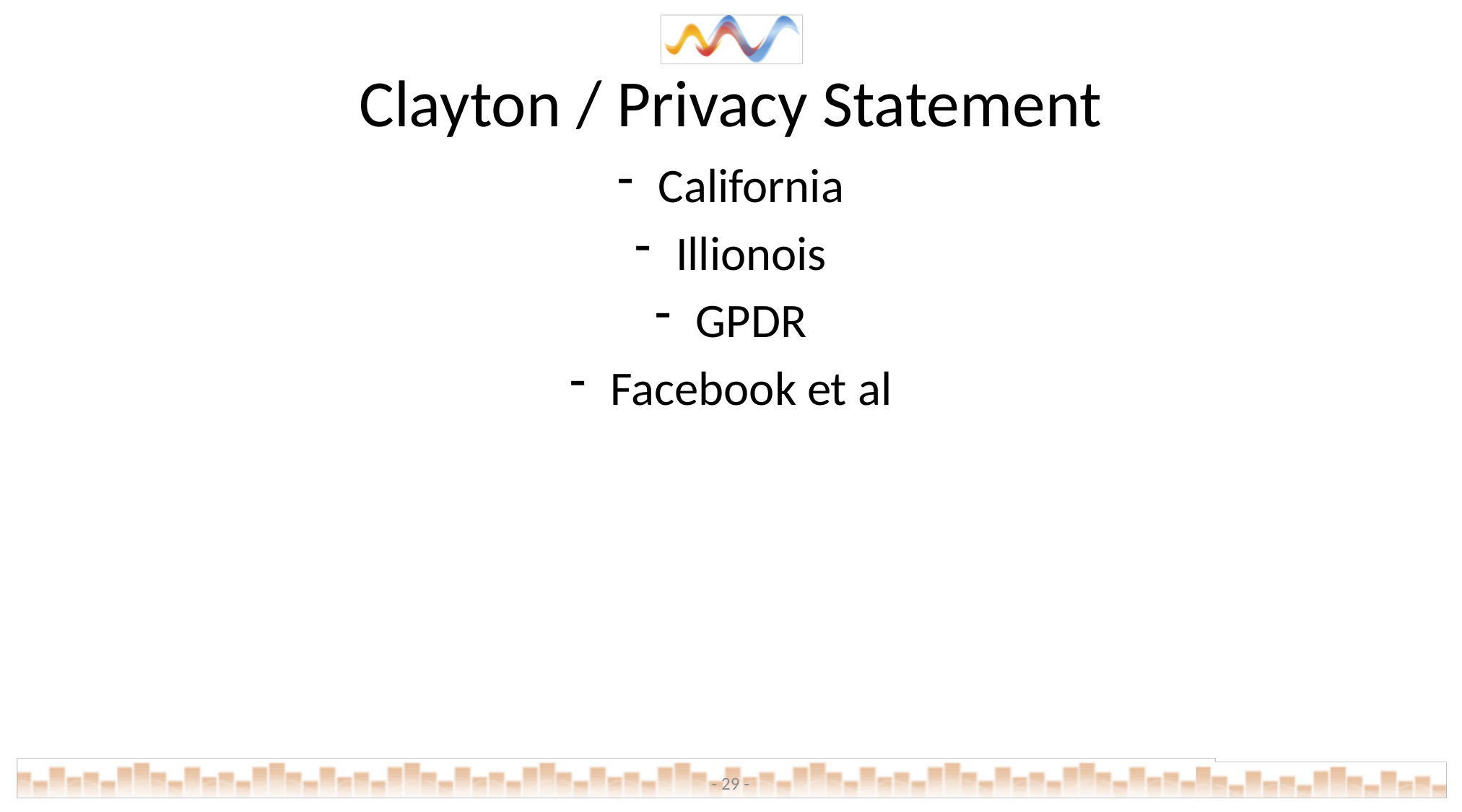

# Clayton / Privacy Statement
California
Illionois
GPDR
Facebook et al

- 29 -